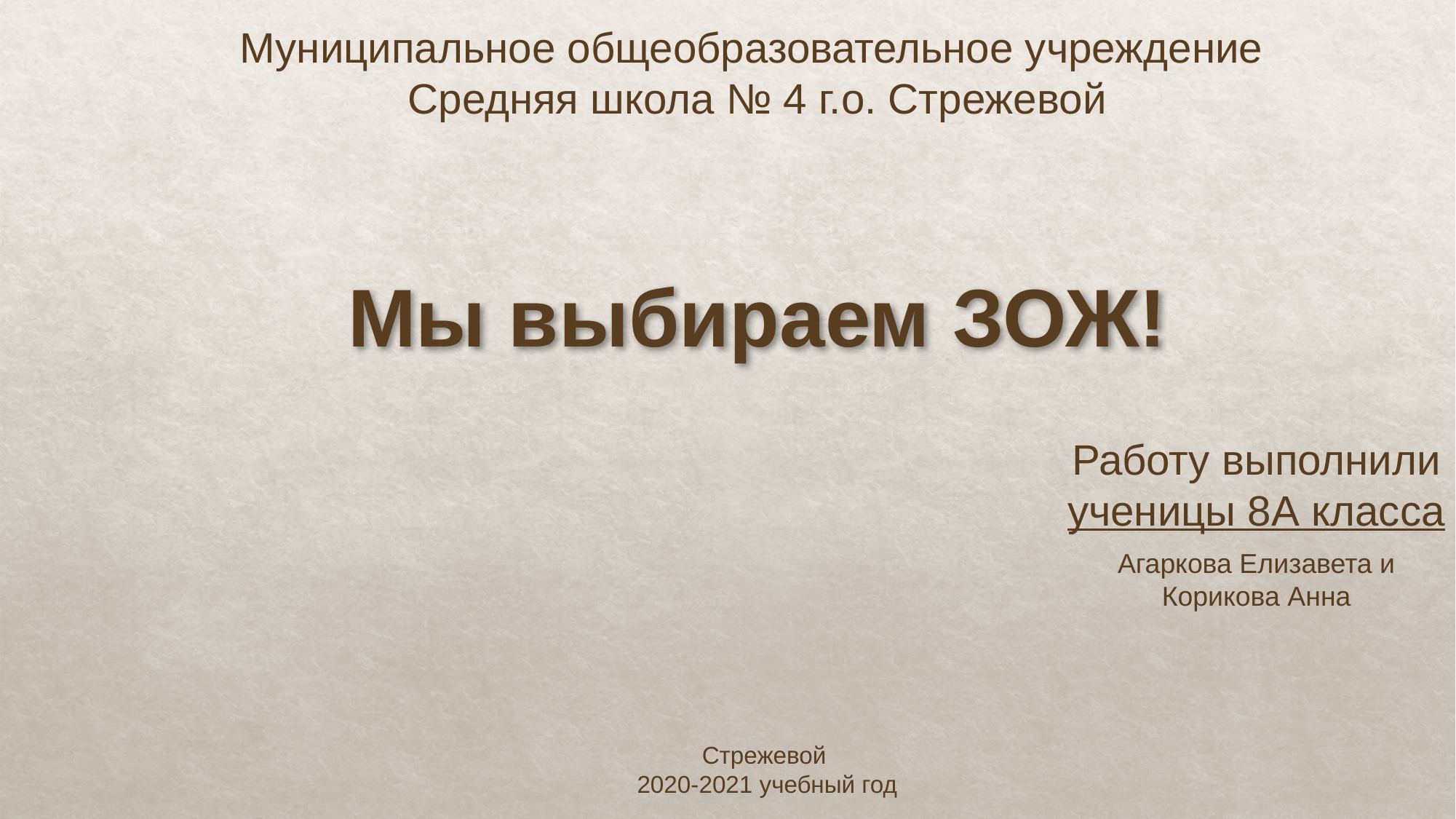

Муниципальное общеобразовательное учреждение
Средняя школа № 4 г.о. Стрежевой
Мы выбираем ЗОЖ!
Работу выполнили ученицы 8А класса
Агаркова Елизавета и Корикова Анна
Стрежевой
2020-2021 учебный год